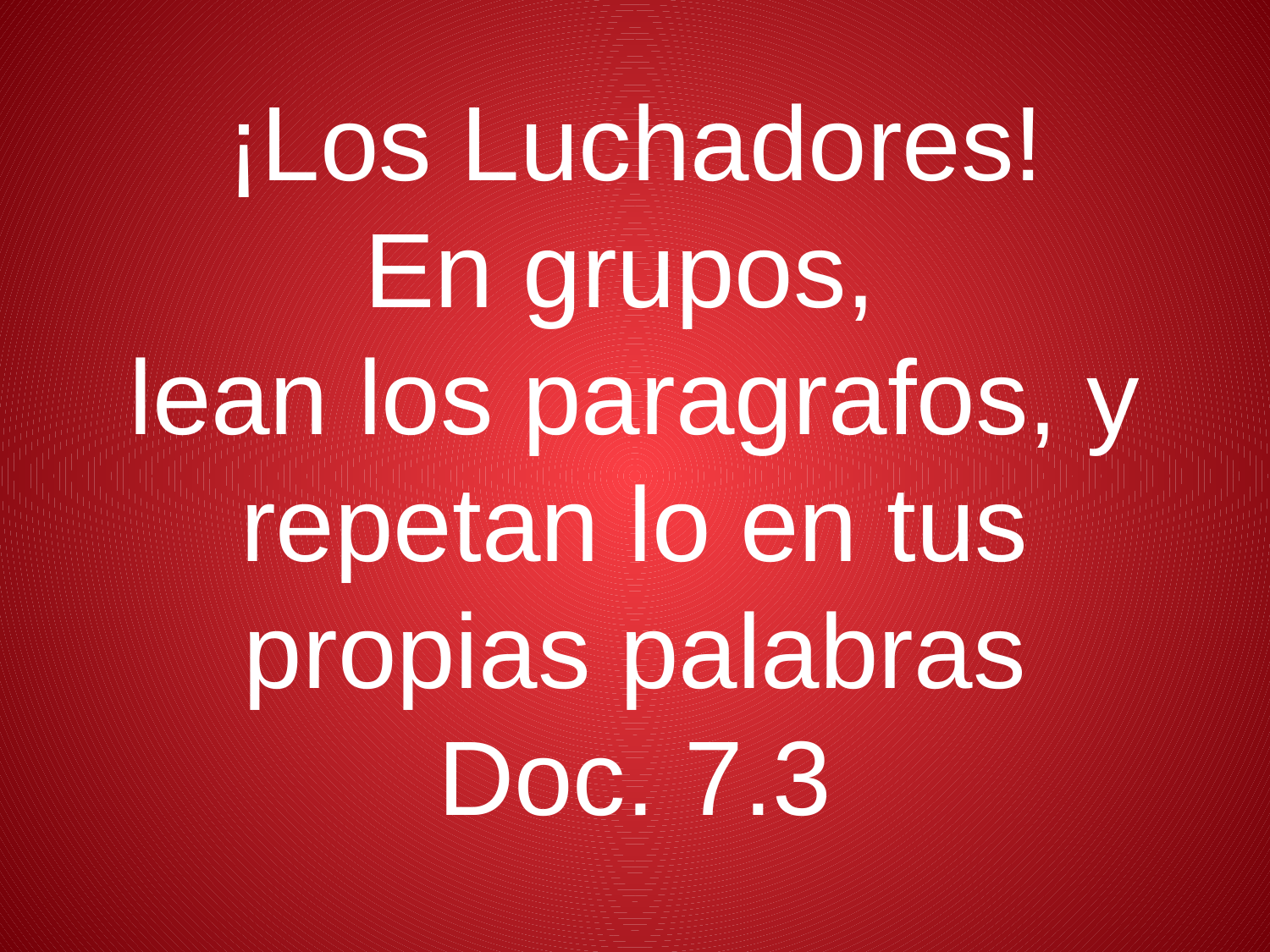

# ¡Los Luchadores! En grupos, lean los paragrafos, y repetan lo en tus propias palabras Doc. 7.3